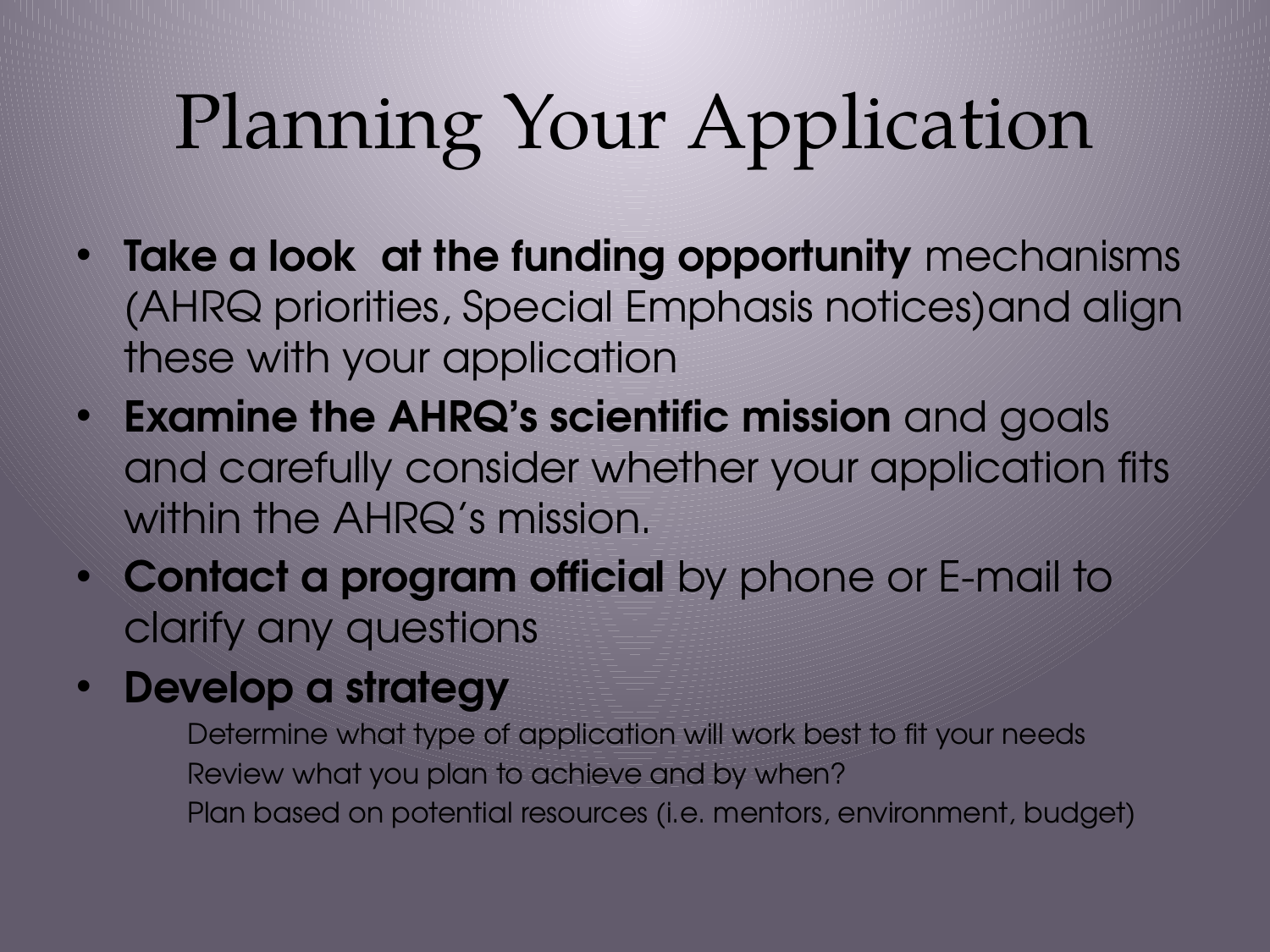

# Planning Your Application
Take a look  at the funding opportunity mechanisms (AHRQ priorities, Special Emphasis notices)and align these with your application
Examine the AHRQ’s scientific mission and goals and carefully consider whether your application fits within the AHRQ’s mission.
Contact a program official by phone or E-mail to clarify any questions
Develop a strategy
Determine what type of application will work best to fit your needs
Review what you plan to achieve and by when?
Plan based on potential resources (i.e. mentors, environment, budget)